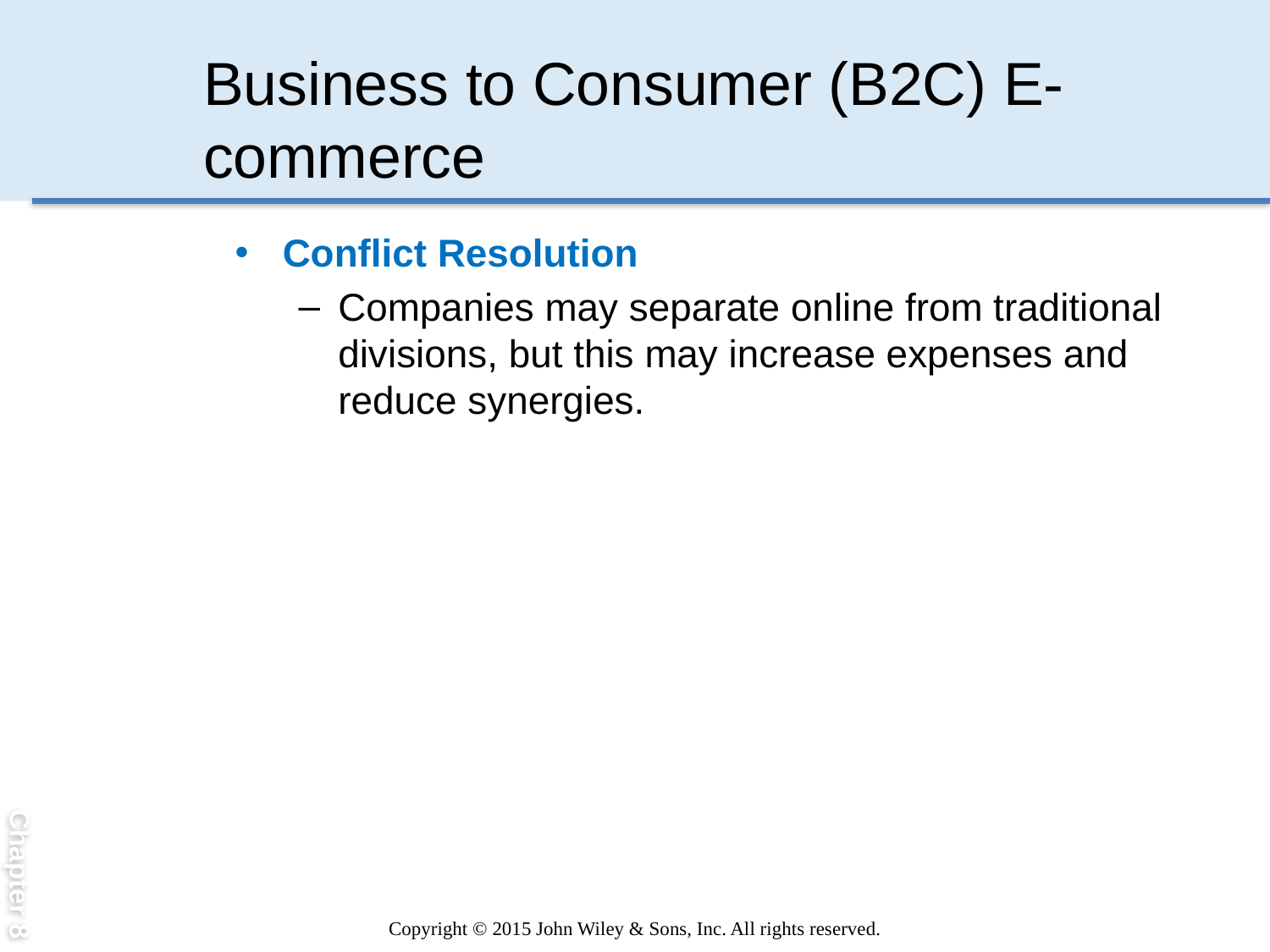

Chapter 8
# Business to Consumer (B2C) E-commerce
Conflict Resolution
Companies may separate online from traditional divisions, but this may increase expenses and reduce synergies.